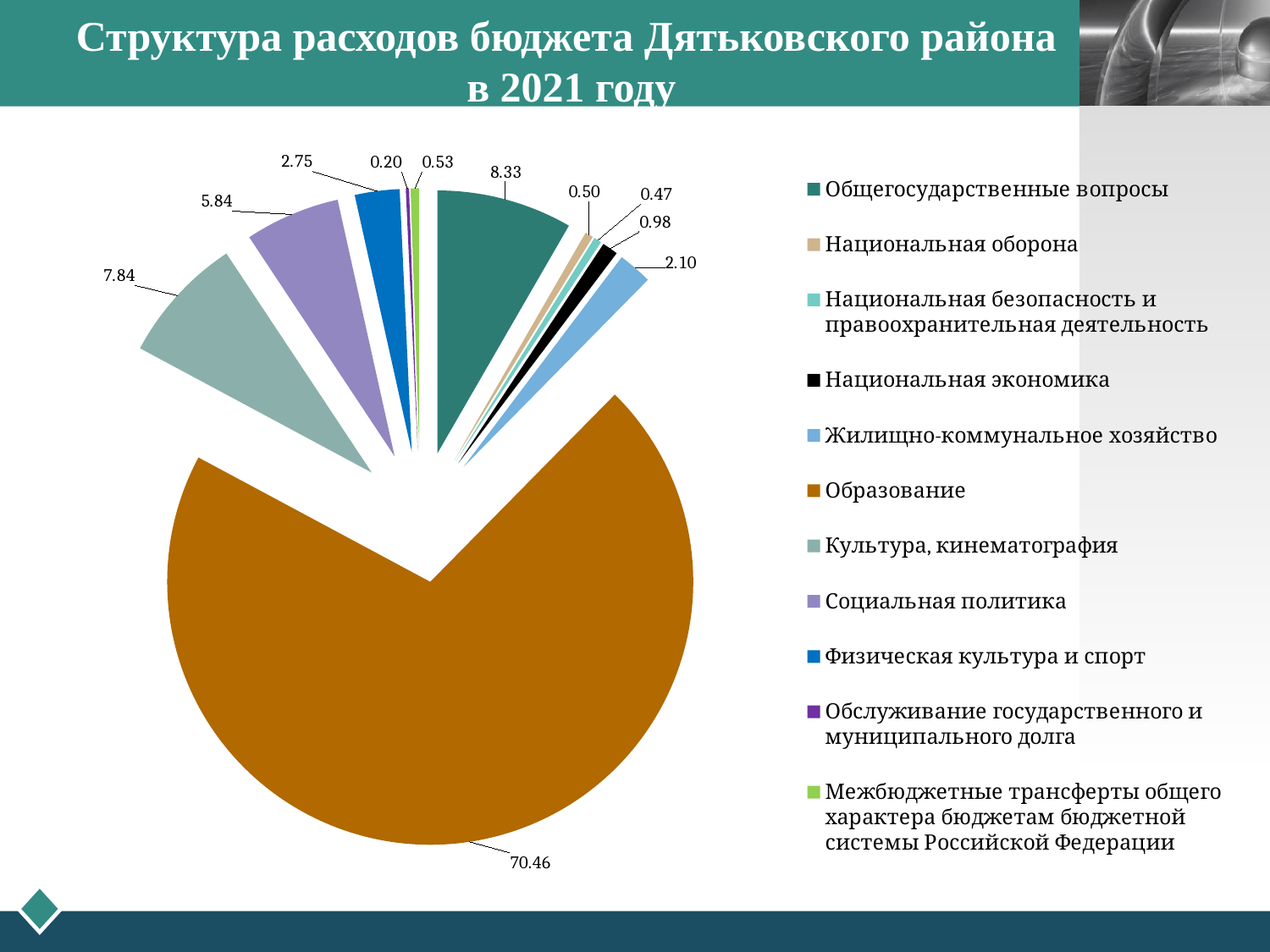

Структура расходов бюджета Дятьковского района
в 2021 году

### Chart

| Category |  |
|---|---|
| Общегосударственные вопросы | 8.33 |
| Национальная оборона | 0.5 |
| Национальная безопасность и правоохранительная деятельность | 0.47 |
| Национальная экономика | 0.98 |
| Жилищно-коммунальное хозяйство | 2.1 |
| Образование | 70.46 |
| Культура, кинематография | 7.84 |
| Социальная политика | 5.84 |
| Физическая культура и спорт | 2.75 |
| Обслуживание государственного и муниципального долга | 0.2 |
| Межбюджетные трансферты общего характера бюджетам бюджетной системы Российской Федерации | 0.53 |